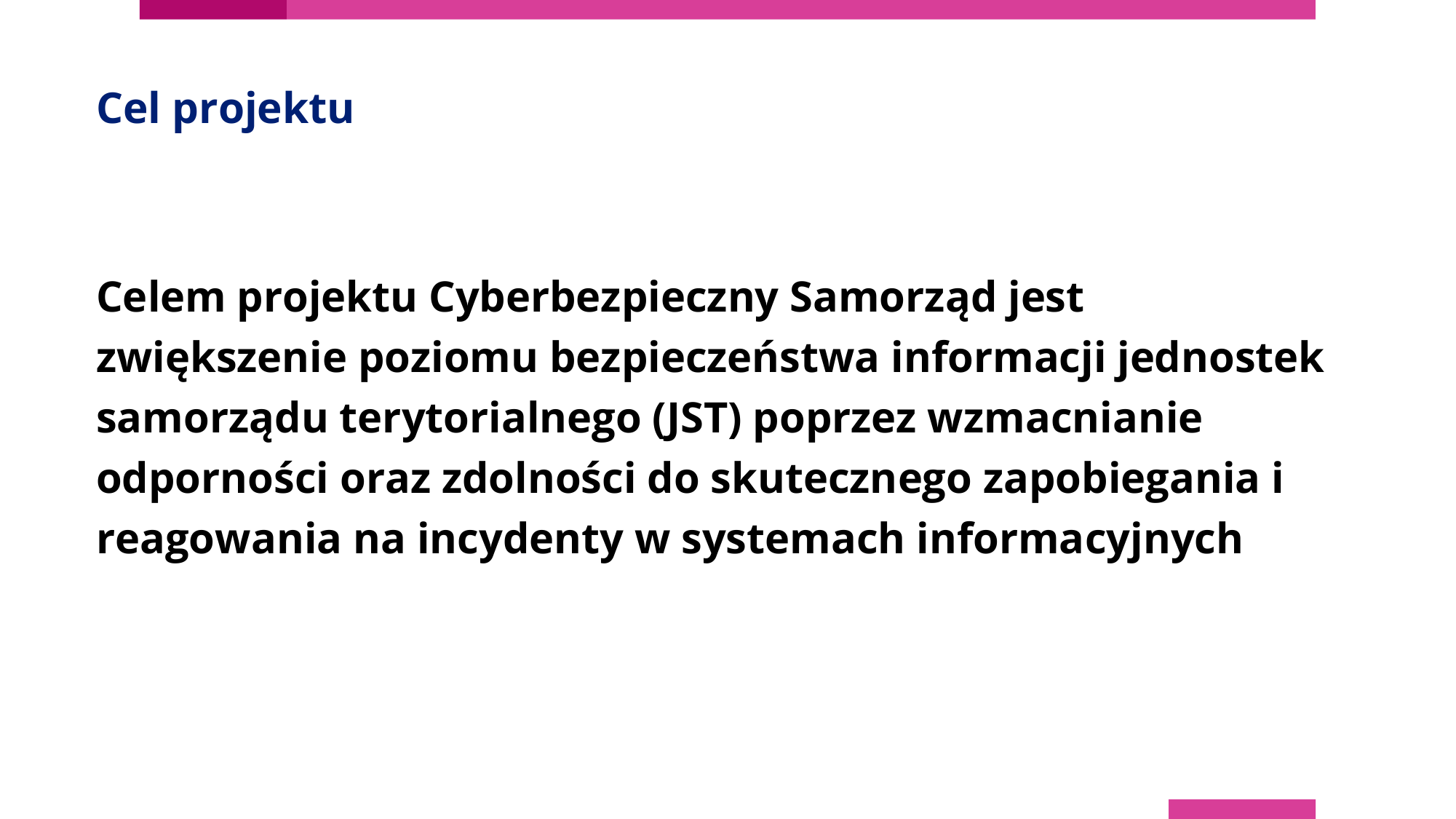

# Cel projektu
Celem projektu Cyberbezpieczny Samorząd jest zwiększenie poziomu bezpieczeństwa informacji jednostek samorządu terytorialnego (JST) poprzez wzmacnianie odporności oraz zdolności do skutecznego zapobiegania i reagowania na incydenty w systemach informacyjnych